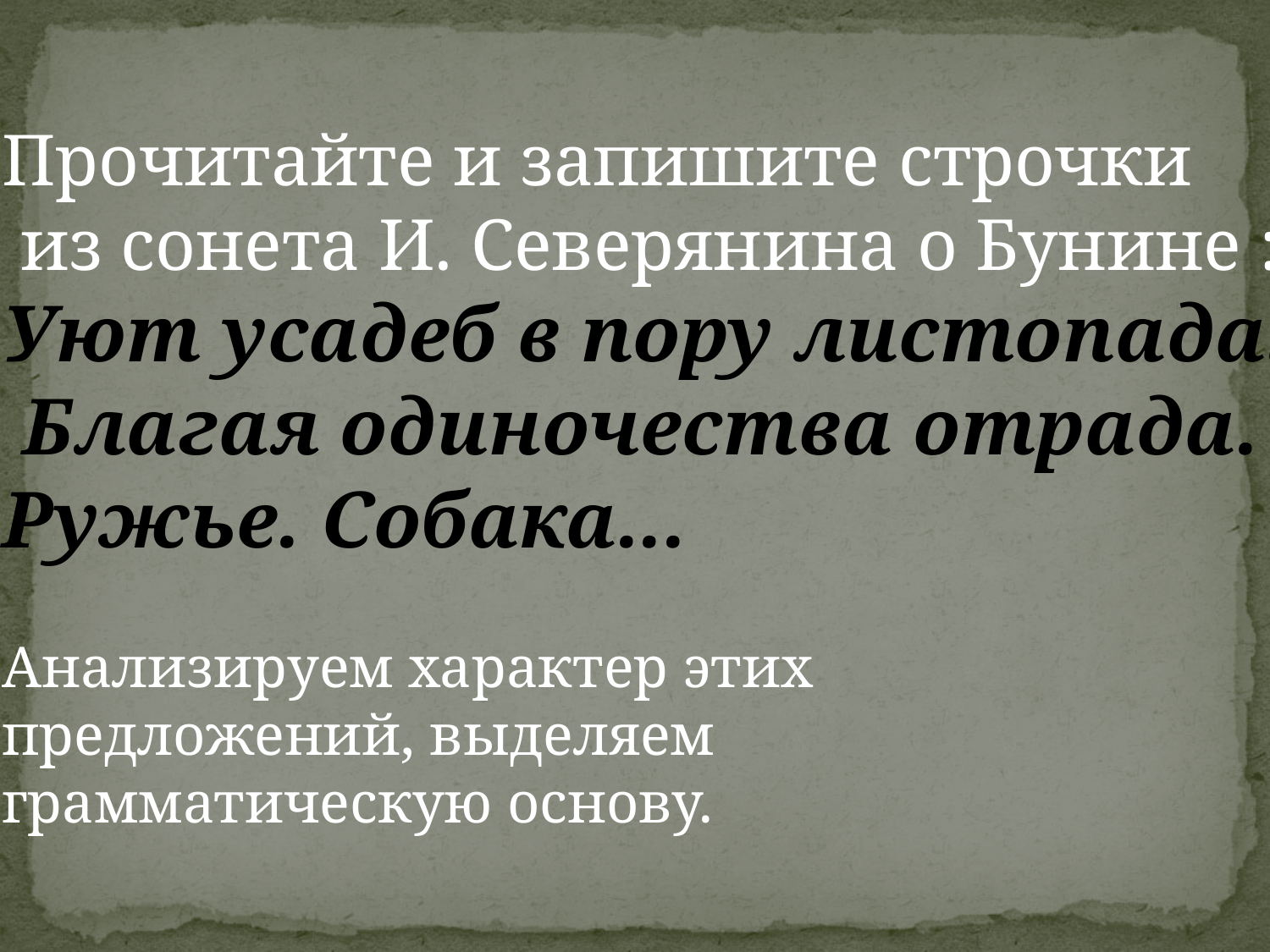

Прочитайте и запишите строчки
 из сонета И. Северянина о Бунине :
Уют усадеб в пору листопада.
 Благая одиночества отрада.
Ружье. Собака...

Анализируем характер этих
предложений, выделяем
грамматическую основу.